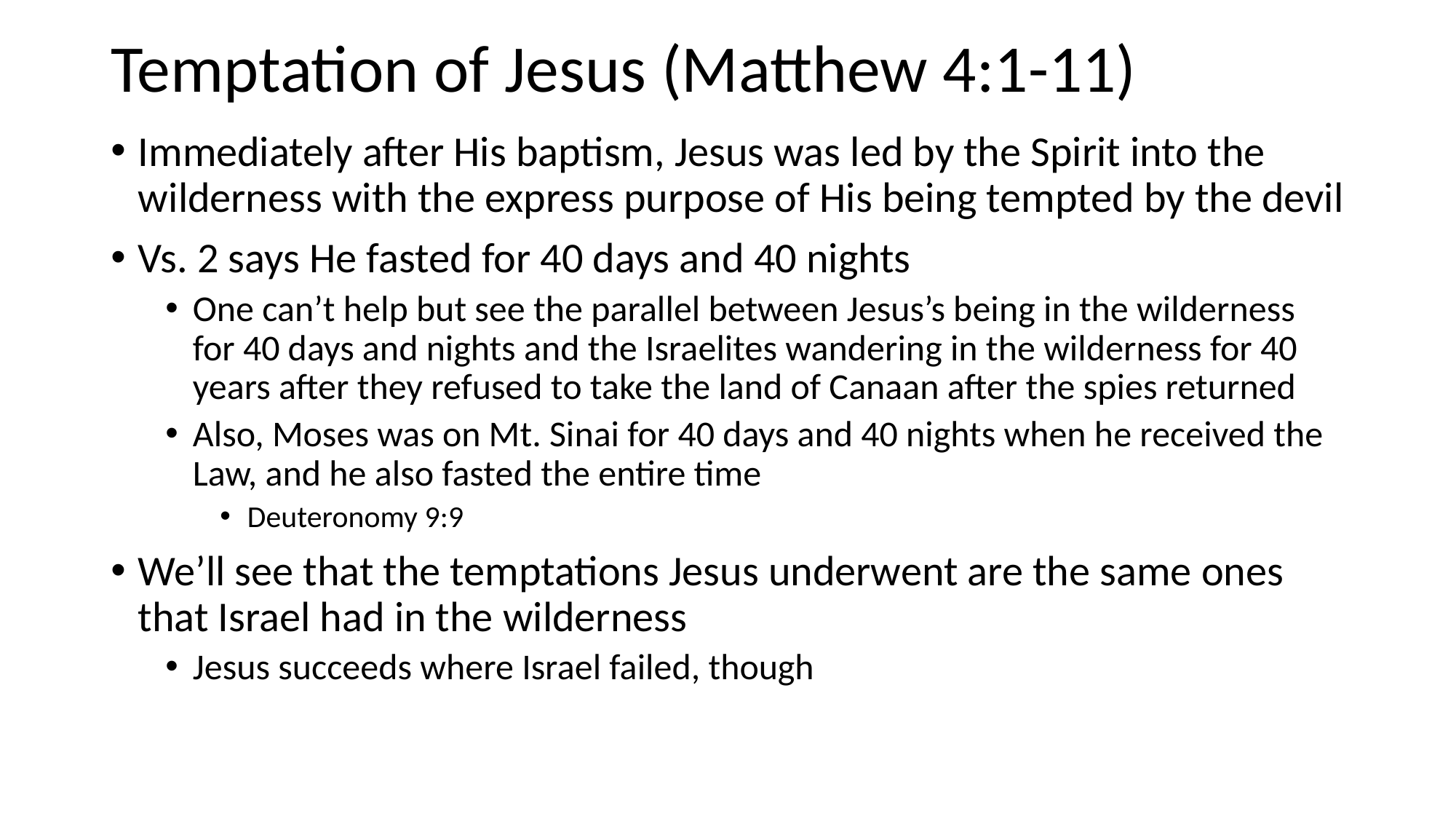

# Temptation of Jesus (Matthew 4:1-11)
Immediately after His baptism, Jesus was led by the Spirit into the wilderness with the express purpose of His being tempted by the devil
Vs. 2 says He fasted for 40 days and 40 nights
One can’t help but see the parallel between Jesus’s being in the wilderness for 40 days and nights and the Israelites wandering in the wilderness for 40 years after they refused to take the land of Canaan after the spies returned
Also, Moses was on Mt. Sinai for 40 days and 40 nights when he received the Law, and he also fasted the entire time
Deuteronomy 9:9
We’ll see that the temptations Jesus underwent are the same ones that Israel had in the wilderness
Jesus succeeds where Israel failed, though